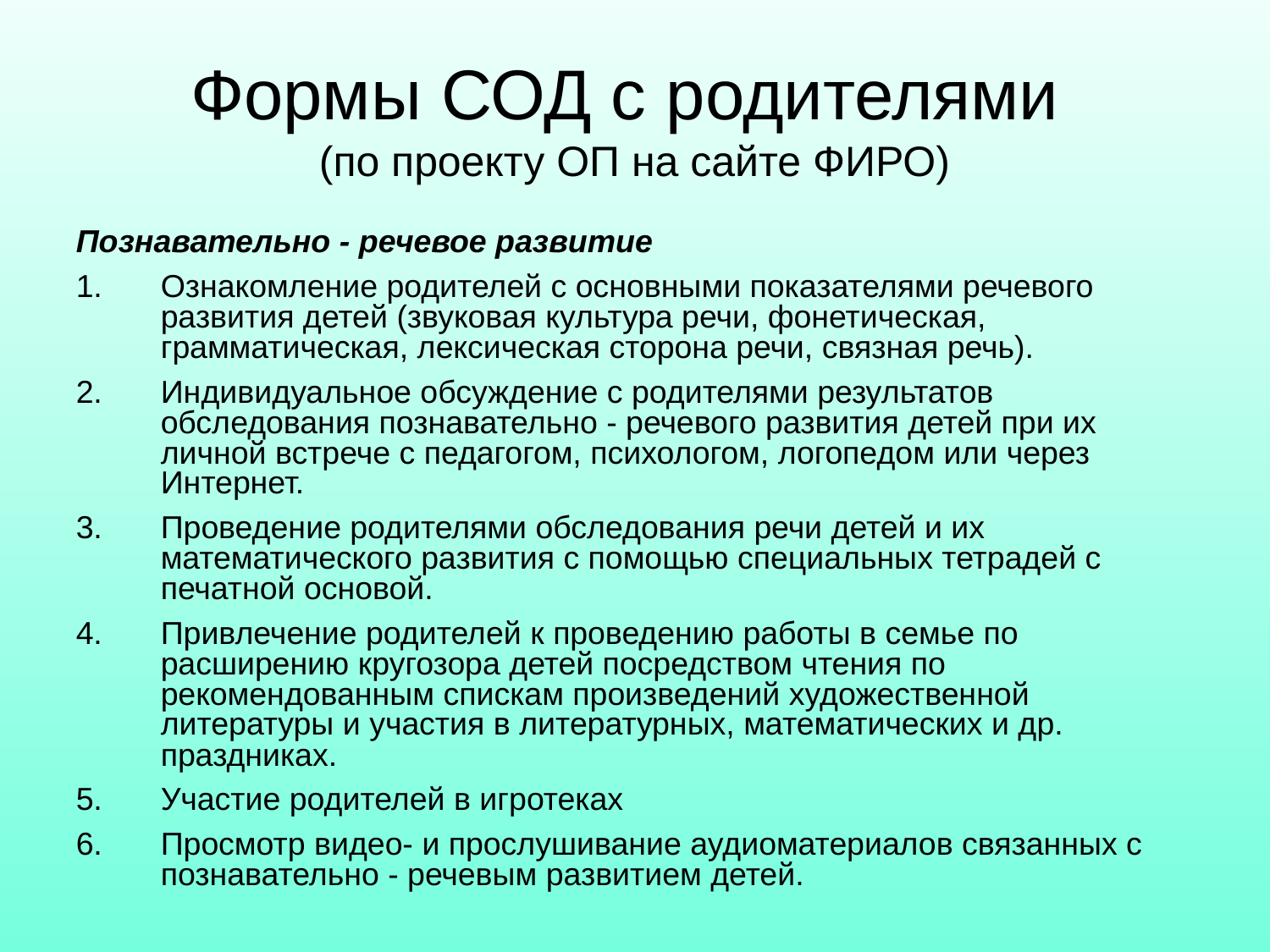

# Формы СОД с родителями (по проекту ОП на сайте ФИРО)
Познавательно - речевое развитие
1.	Ознакомление родителей с основными показателями речевого развития детей (звуковая культура речи, фонетическая, грамматическая, лексическая сторона речи, связная речь).
2.	Индивидуальное обсуждение с родителями результатов обследования познавательно - речевого развития детей при их личной встрече с педагогом, психологом, логопедом или через Интернет.
3.	Проведение родителями обследования речи детей и их математического развития с помощью специальных тетрадей с печатной основой.
4.	Привлечение родителей к проведению работы в семье по расширению кругозора детей посредством чтения по рекомендованным спискам произведений художественной литературы и участия в литературных, математических и др. праздниках.
5.	Участие родителей в игротеках
6.	Просмотр видео- и прослушивание аудиоматериалов связанных с познавательно - речевым развитием детей.